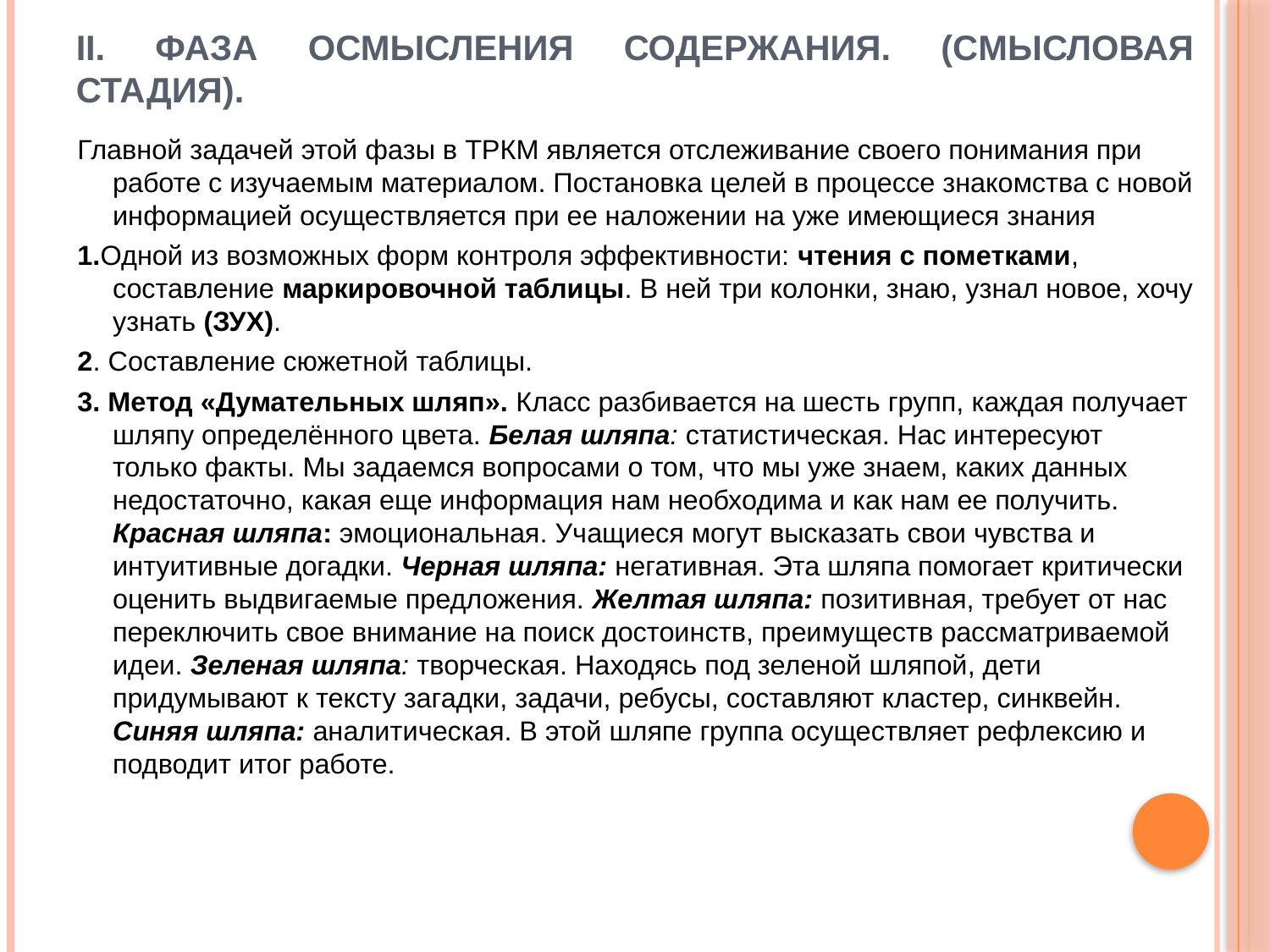

# II. Фаза осмысления содержания. (Cмысловая стадия).
Главной задачей этой фазы в ТРКМ является отслеживание своего понимания при работе с изучаемым материалом. Постановка целей в процессе знакомства с новой информацией осуществляется при ее наложении на уже имеющиеся знания
1.Одной из возможных форм контроля эффективности: чтения с пометками, составление маркировочной таблицы. В ней три колонки, знаю, узнал новое, хочу узнать (ЗУХ).
2. Составление сюжетной таблицы.
3. Метод «Думательных шляп». Класс разбивается на шесть групп, каждая получает шляпу определённого цвета. Белая шляпа: статистическая. Нас интересуют только факты. Мы задаемся вопросами о том, что мы уже знаем, каких данных недостаточно, какая еще информация нам необходима и как нам ее получить. Красная шляпа: эмоциональная. Учащиеся могут высказать свои чувства и интуитивные догадки. Черная шляпа: негативная. Эта шляпа помогает критически оценить выдвигаемые предложения. Желтая шляпа: позитивная, требует от нас переключить свое внимание на поиск достоинств, преимуществ рассматриваемой идеи. Зеленая шляпа: творческая. Находясь под зеленой шляпой, дети придумывают к тексту загадки, задачи, ребусы, составляют кластер, синквейн.
Синяя шляпа: аналитическая. В этой шляпе группа осуществляет рефлексию и подводит итог работе.